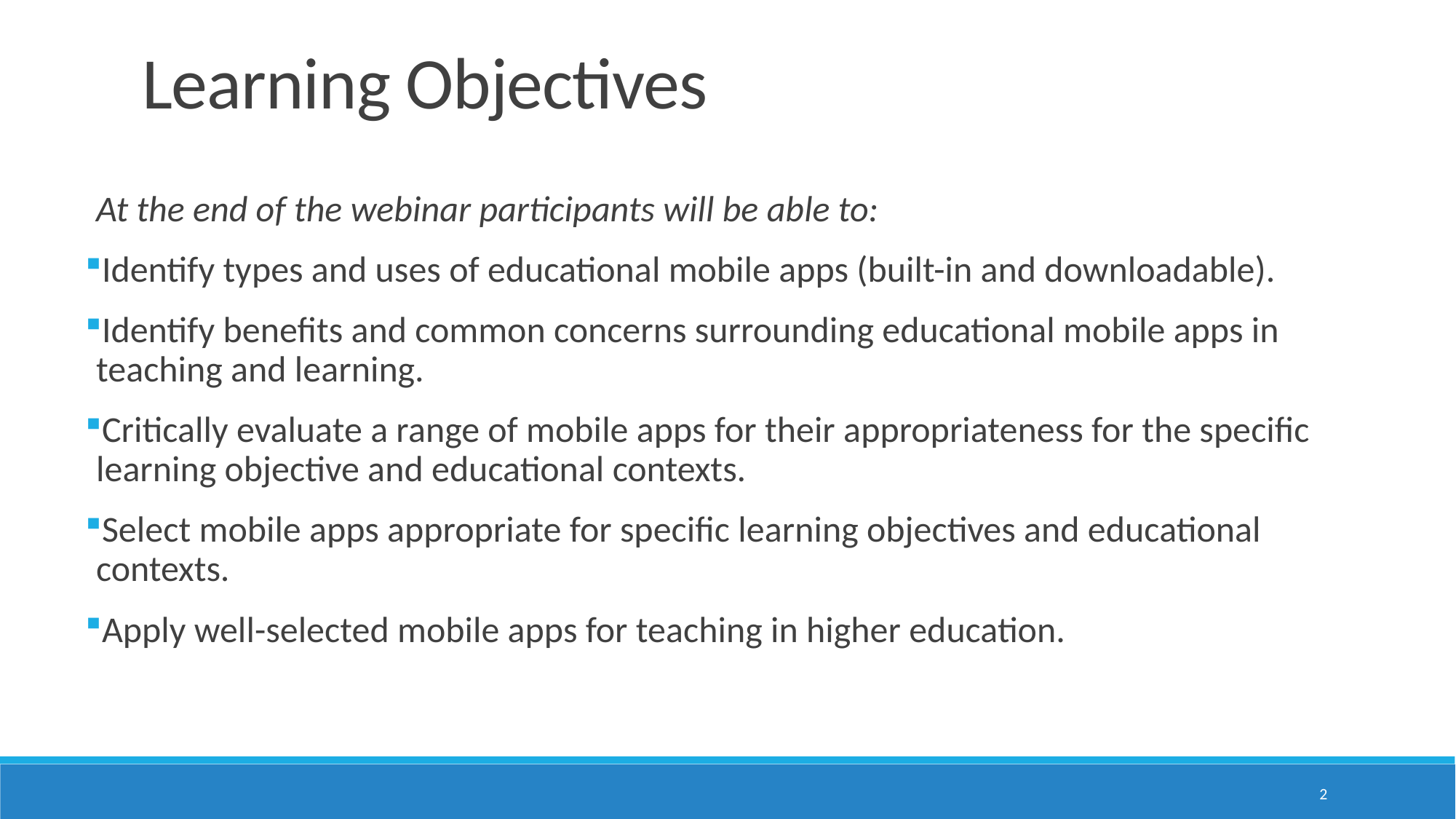

# Learning Objectives
At the end of the webinar participants will be able to:
Identify types and uses of educational mobile apps (built-in and downloadable).
Identify benefits and common concerns surrounding educational mobile apps in teaching and learning.
Critically evaluate a range of mobile apps for their appropriateness for the specific learning objective and educational contexts.
Select mobile apps appropriate for specific learning objectives and educational contexts.
Apply well-selected mobile apps for teaching in higher education.

2